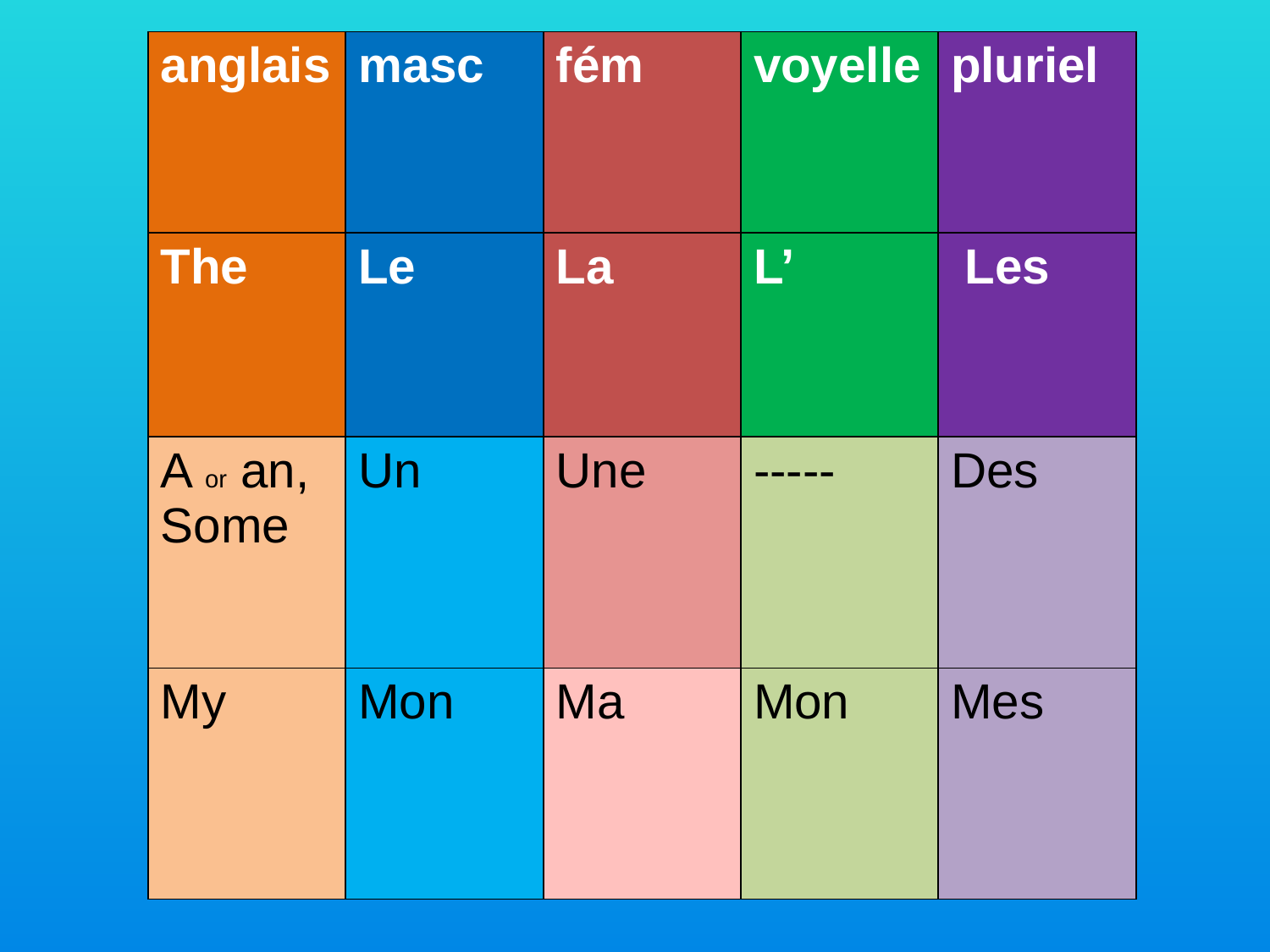

| anglais | masc | fém | voyelle | pluriel |
| --- | --- | --- | --- | --- |
| The | Le |  | L’ |  |
| A or an, Some |  | Une | ----- | Des |
| The | Le | La | L’ | Les |
| --- | --- | --- | --- | --- |
| A or an, Some | Un | Une | ----- | Des |
| My | Mon | Ma | Mon | Mes |